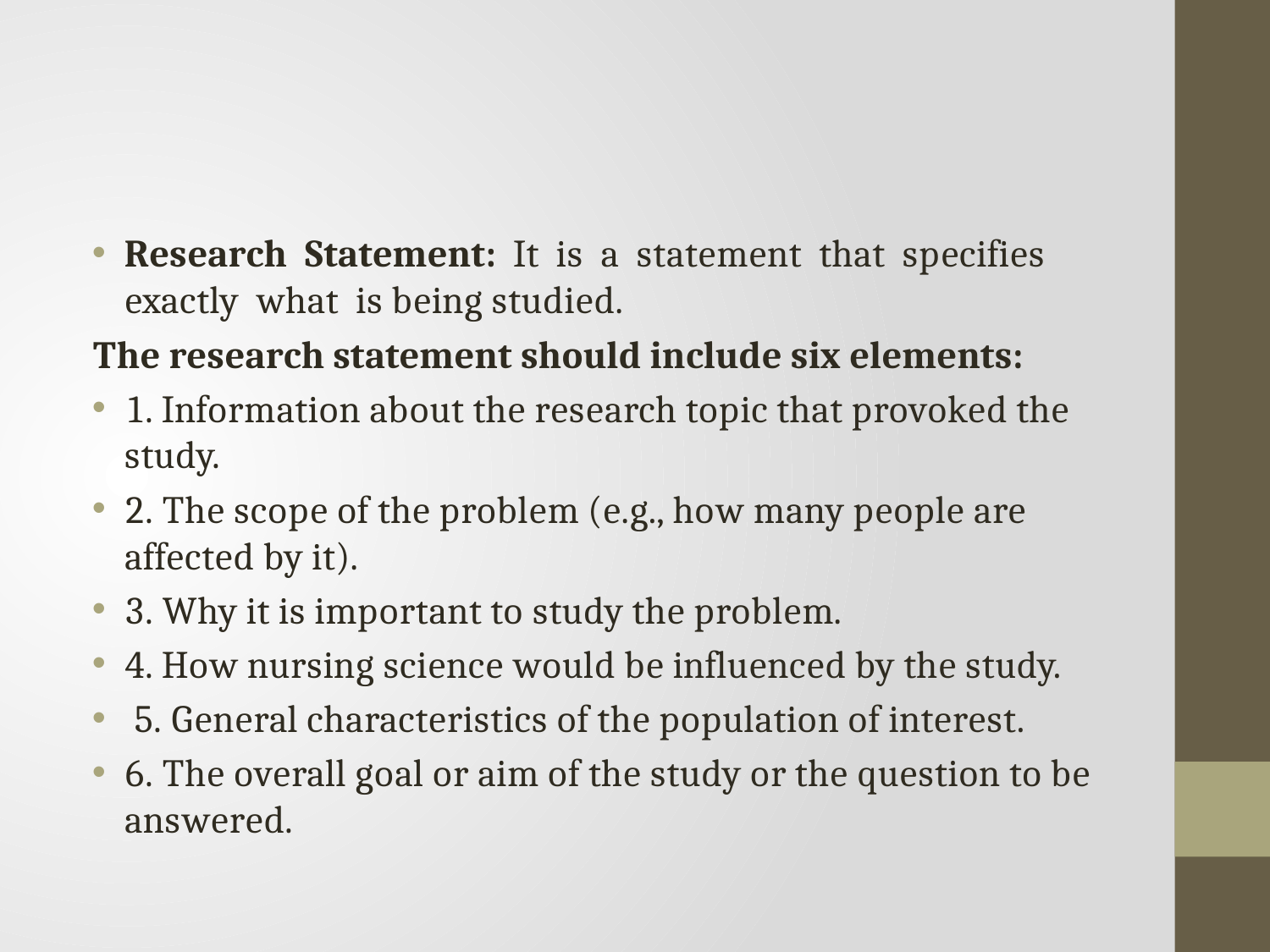

#
Research  Statement:  It  is  a  statement  that  specifies  exactly  what  is being studied.
The research statement should include six elements:
1. Information about the research topic that provoked the study.
2. The scope of the problem (e.g., how many people are affected by it).
3. Why it is important to study the problem.
4. How nursing science would be influenced by the study.
 5. General characteristics of the population of interest.
6. The overall goal or aim of the study or the question to be answered.